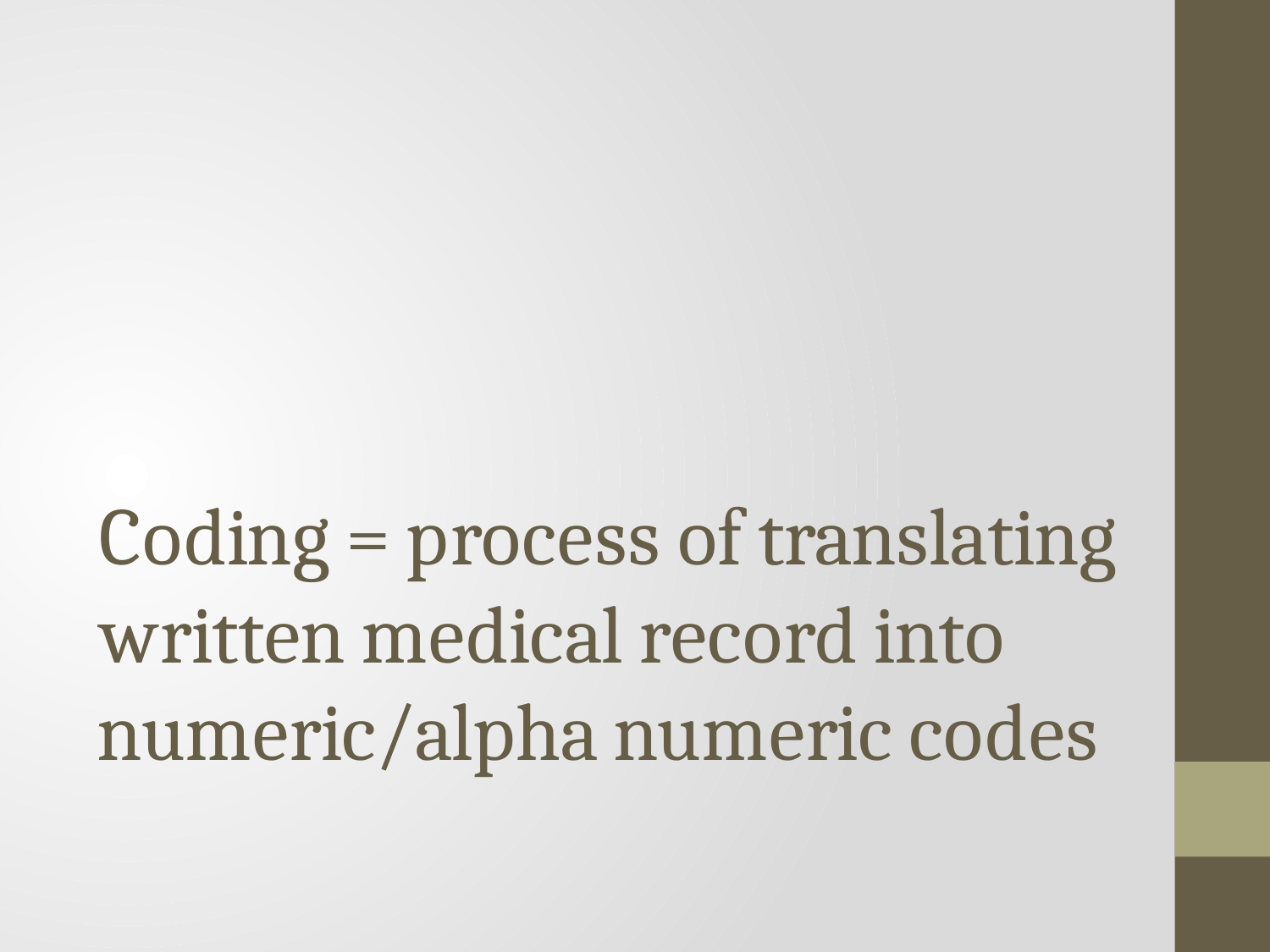

# Coding = process of translating written medical record into numeric/alpha numeric codes